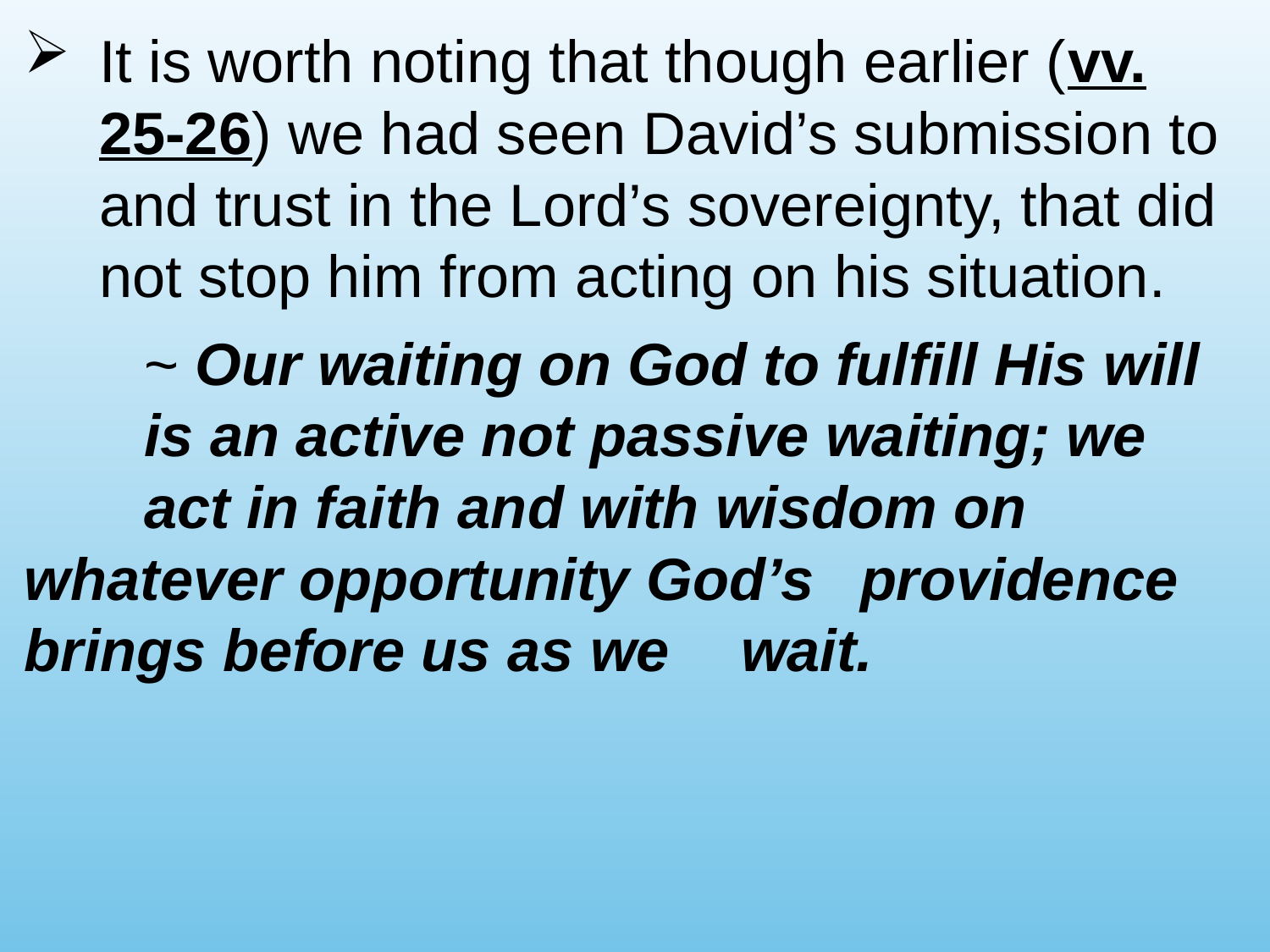

It is worth noting that though earlier (vv. 25-26) we had seen David’s submission to and trust in the Lord’s sovereignty, that did not stop him from acting on his situation.
		~ Our waiting on God to fulfill His will 						is an active not passive waiting; we 					act in faith and with wisdom on 						whatever opportunity God’s 							providence brings before us as we 					wait.